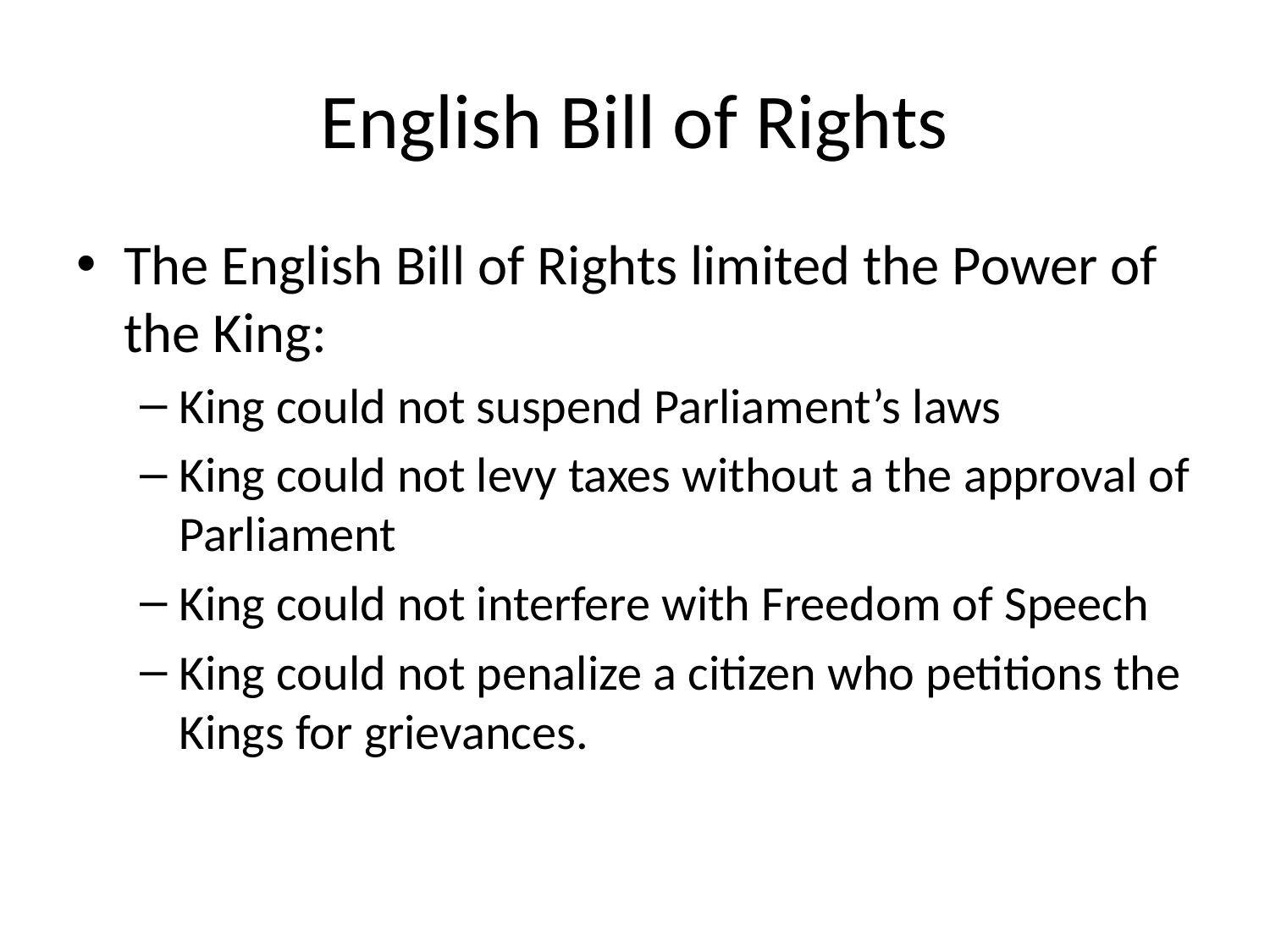

# English Bill of Rights
The English Bill of Rights limited the Power of the King:
King could not suspend Parliament’s laws
King could not levy taxes without a the approval of Parliament
King could not interfere with Freedom of Speech
King could not penalize a citizen who petitions the Kings for grievances.